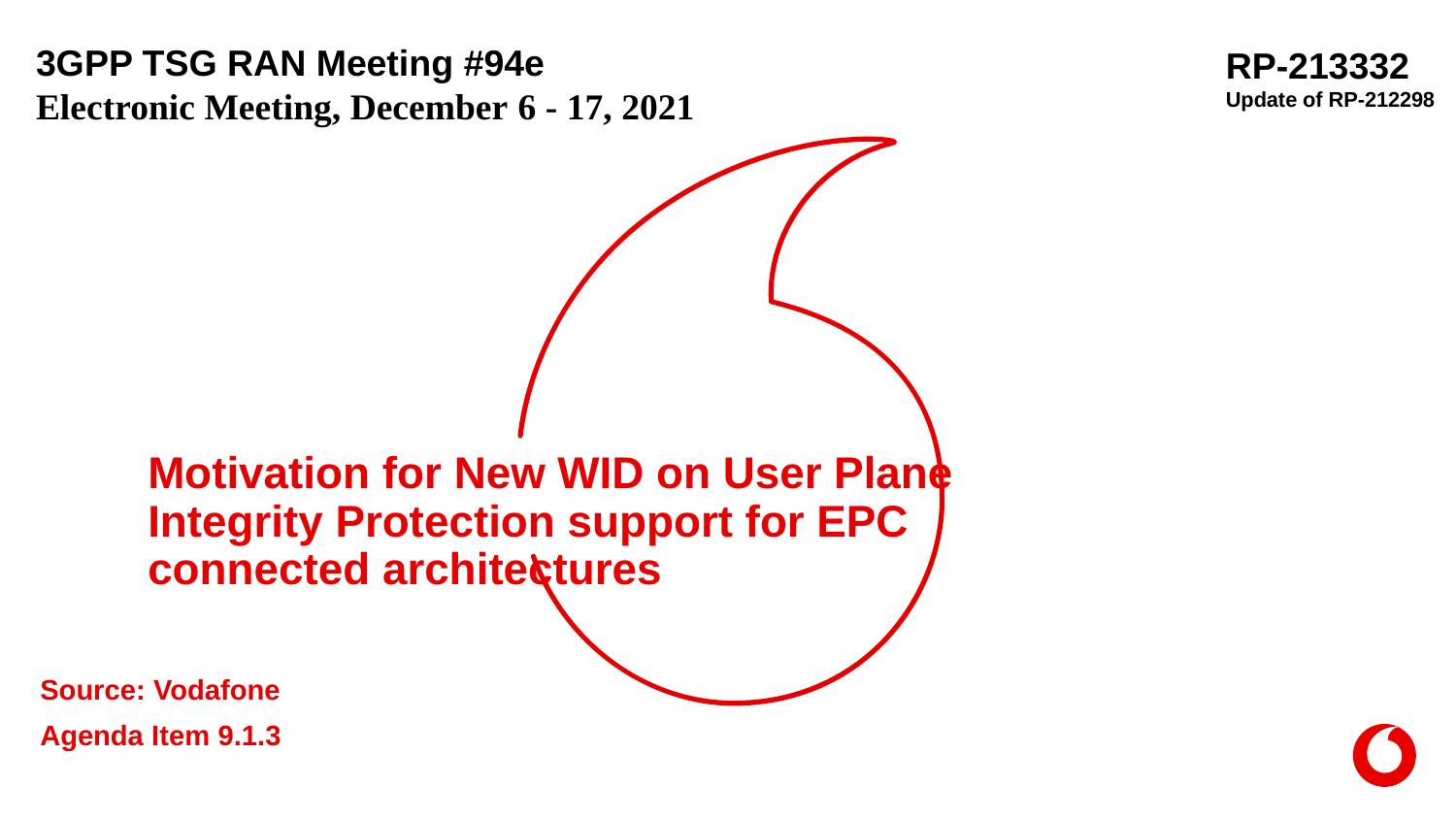

3GPP TSG RAN Meeting #94e
Electronic Meeting, December 6 - 17, 2021
RP-213332
Update of RP-212298
# Motivation for New WID on User Plane Integrity Protection support for EPC connected architectures

Source: Vodafone
Agenda Item 9.1.3